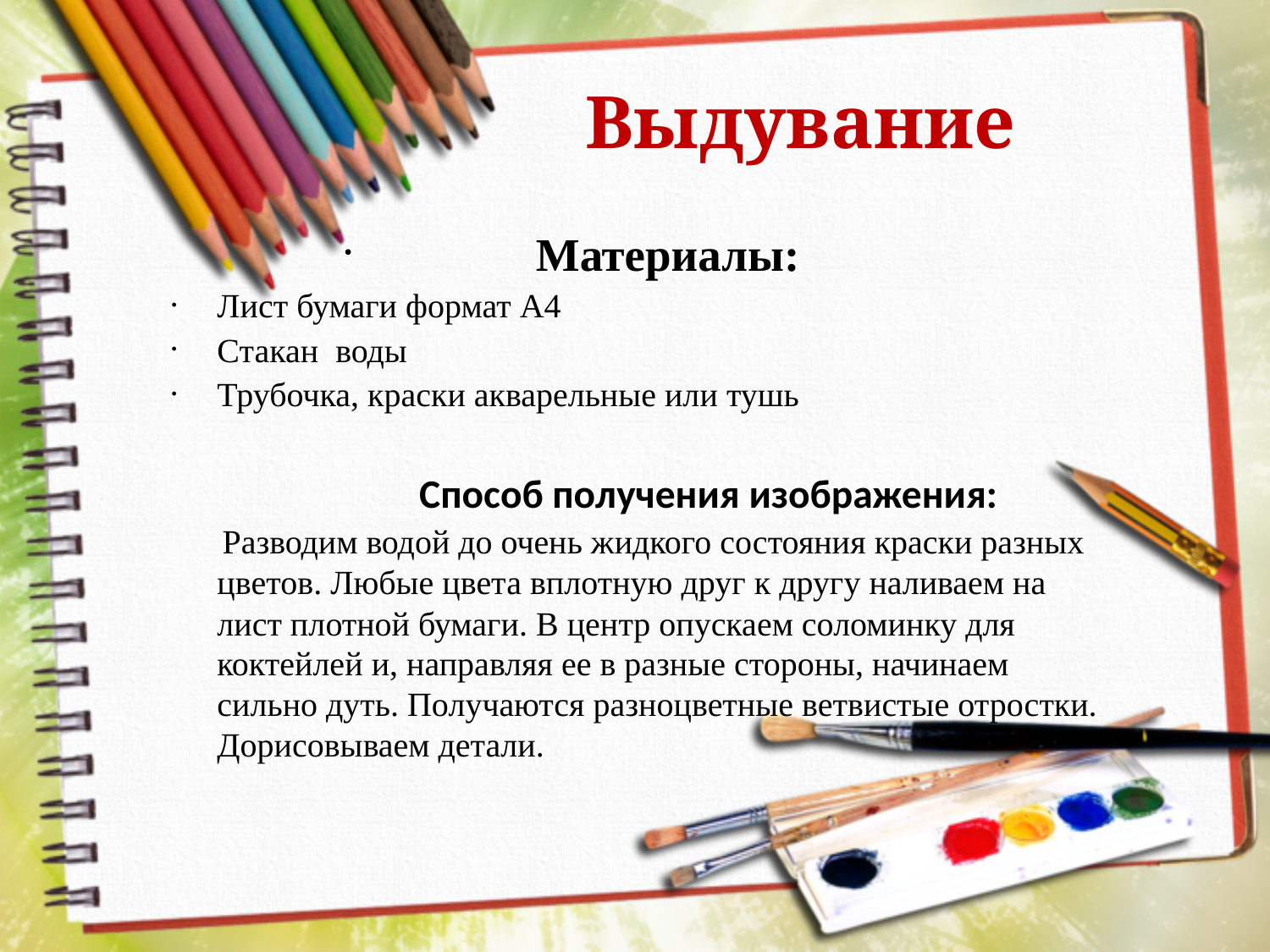

# Выдувание
Материалы:
Лист бумаги формат А4
Стакан  воды
Трубочка, краски акварельные или тушь

              Способ получения изображения:
      Разводим водой до очень жидкого состояния краски разных цветов. Любые цвета вплотную друг к другу наливаем на лист плотной бумаги. В центр опускаем соломинку для коктейлей и, направляя ее в разные стороны, начинаем сильно дуть. Получаются разноцветные ветвистые отростки. Дорисовываем детали.